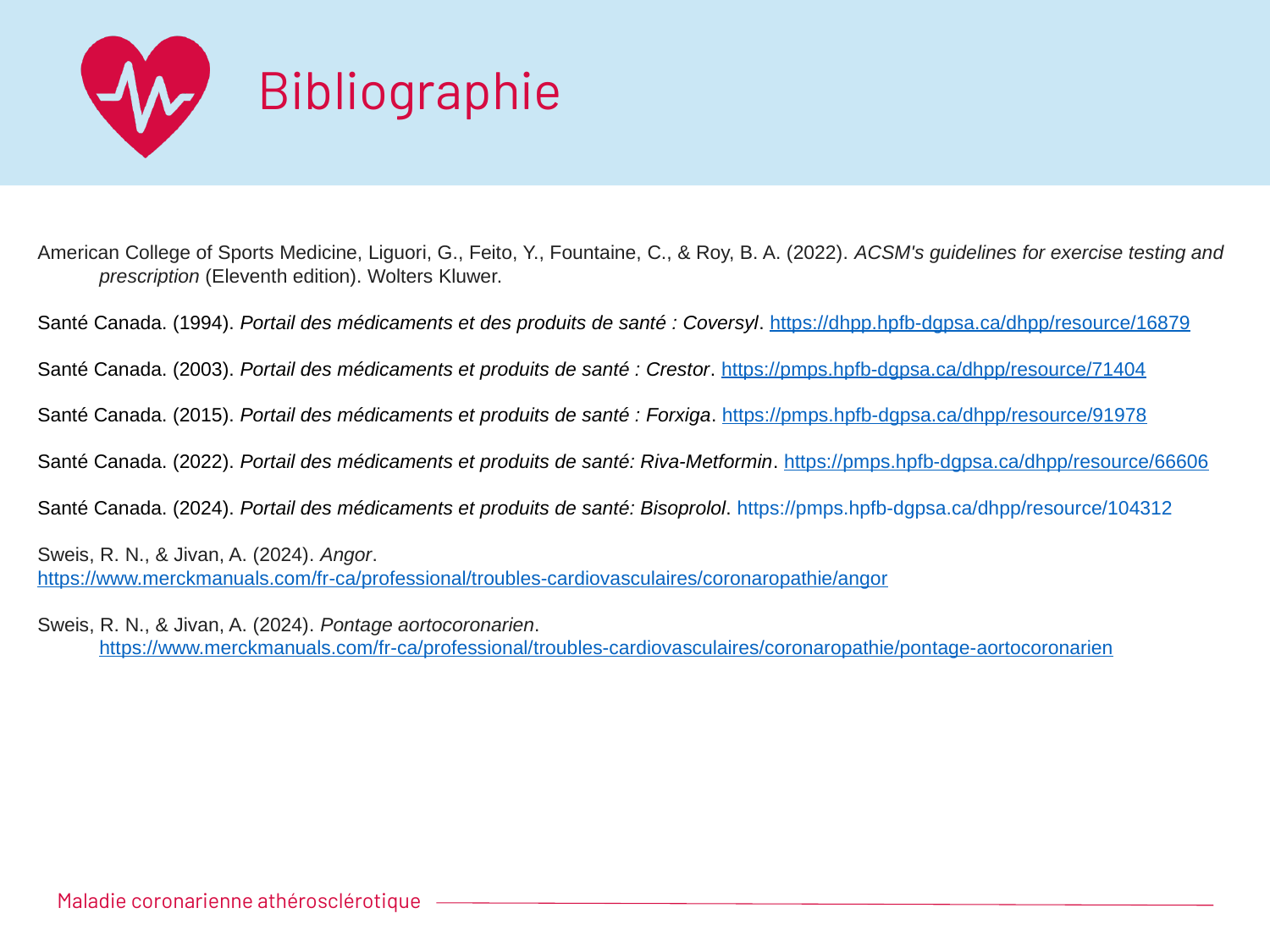

# Bibliographie

American College of Sports Medicine, Liguori, G., Feito, Y., Fountaine, C., & Roy, B. A. (2022). ACSM's guidelines for exercise testing and prescription (Eleventh edition). Wolters Kluwer.

Santé Canada. (1994). Portail des médicaments et des produits de santé : Coversyl. https://dhpp.hpfb-dgpsa.ca/dhpp/resource/16879

Santé Canada. (2003). Portail des médicaments et produits de santé : Crestor. https://pmps.hpfb-dgpsa.ca/dhpp/resource/71404

Santé Canada. (2015). Portail des médicaments et produits de santé : Forxiga. https://pmps.hpfb-dgpsa.ca/dhpp/resource/91978

Santé Canada. (2022). Portail des médicaments et produits de santé: Riva-Metformin. https://pmps.hpfb-dgpsa.ca/dhpp/resource/66606

Santé Canada. (2024). Portail des médicaments et produits de santé: Bisoprolol. https://pmps.hpfb-dgpsa.ca/dhpp/resource/104312

Sweis, R. N., & Jivan, A. (2024). Angor. https://www.merckmanuals.com/fr-ca/professional/troubles-cardiovasculaires/coronaropathie/angor

Sweis, R. N., & Jivan, A. (2024). Pontage aortocoronarien. https://www.merckmanuals.com/fr-ca/professional/troubles-cardiovasculaires/coronaropathie/pontage-aortocoronarien